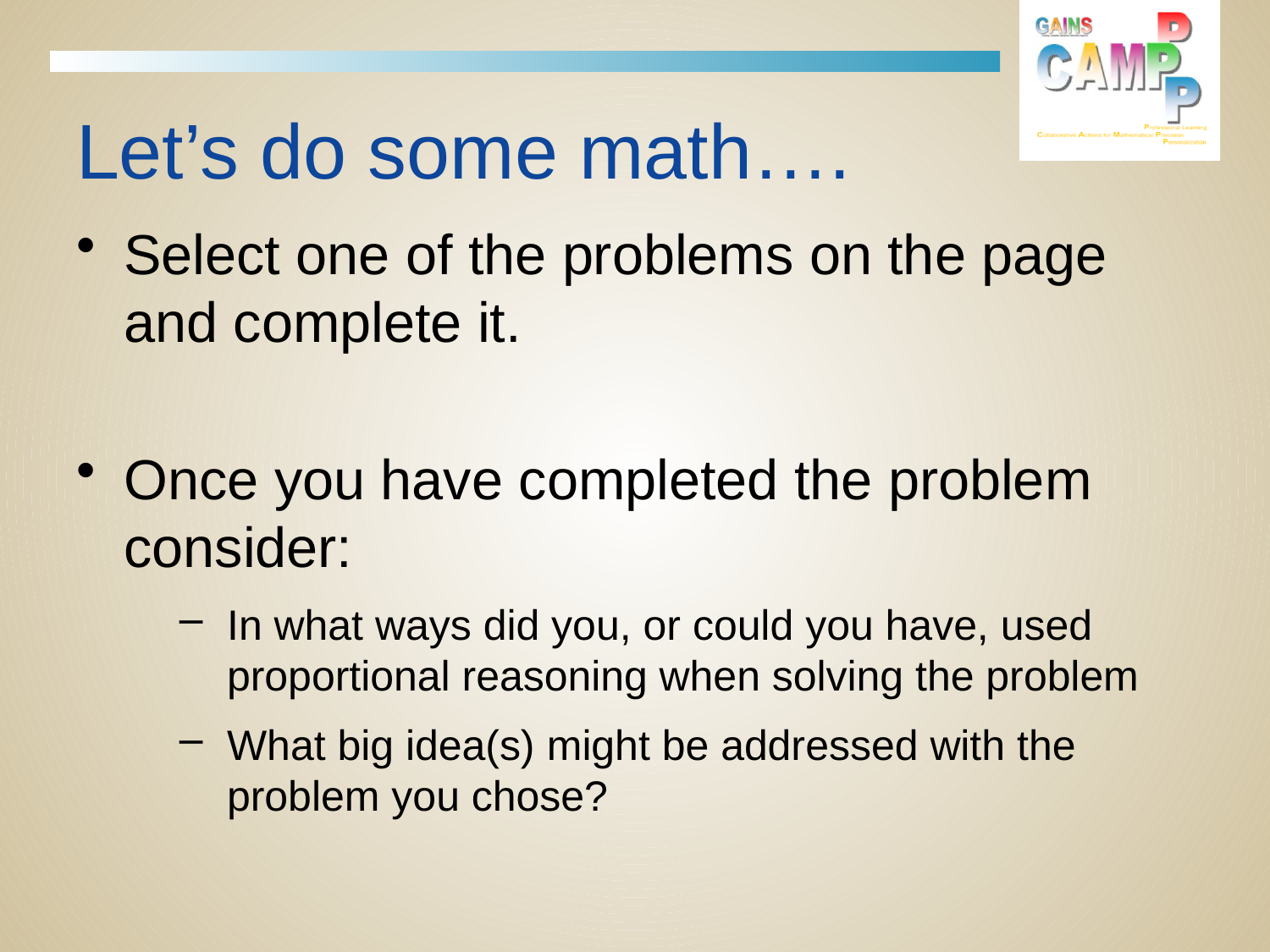

# Let’s do some math….
Select one of the problems on the page and complete it.

Once you have completed the problem consider:
In what ways did you, or could you have, used proportional reasoning when solving the problem
What big idea(s) might be addressed with the problem you chose?